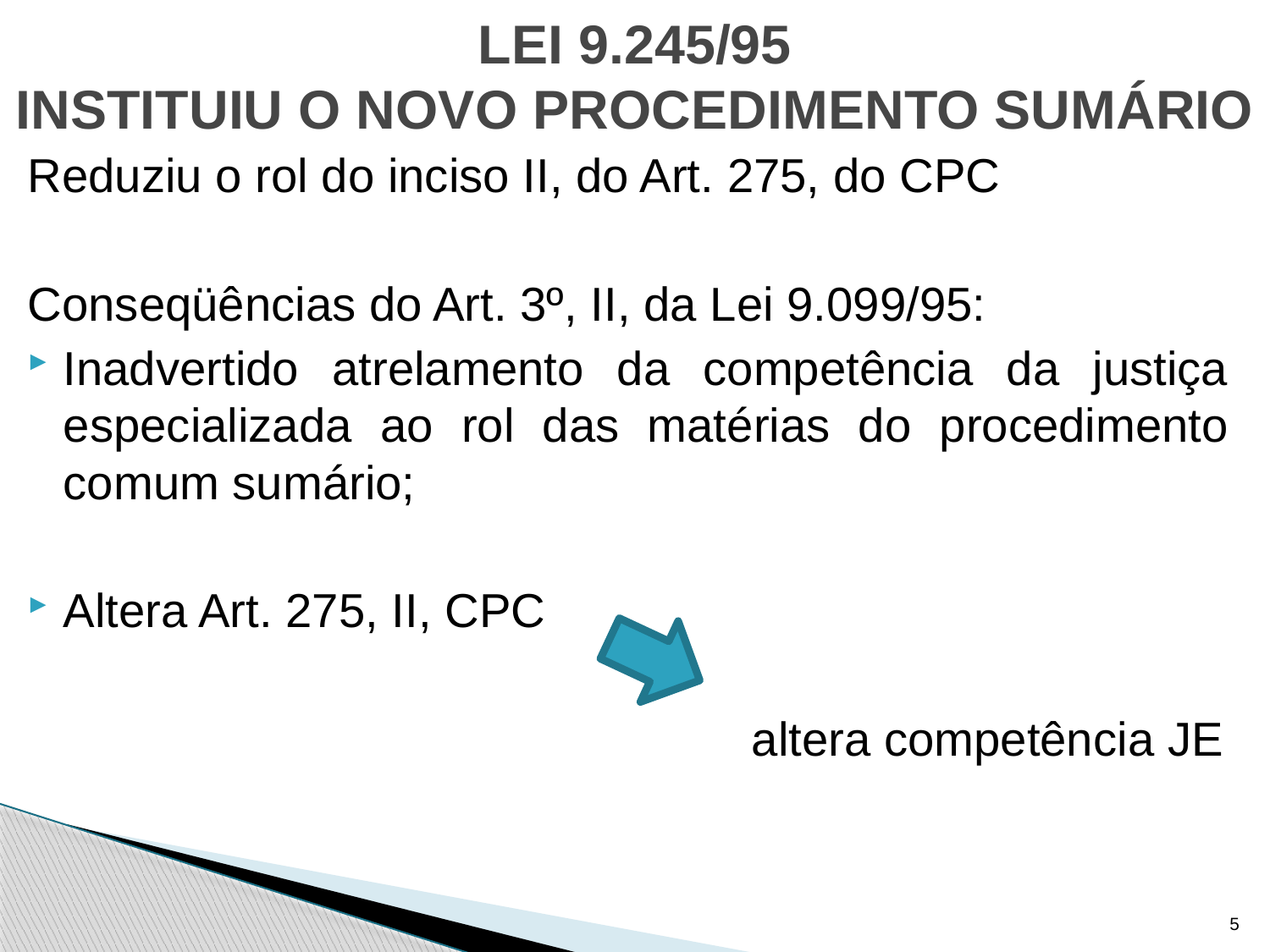

# LEI 9.245/95 INSTITUIU O NOVO PROCEDIMENTO SUMÁRIO
Reduziu o rol do inciso II, do Art. 275, do CPC

Conseqüências do Art. 3º, II, da Lei 9.099/95:
Inadvertido atrelamento da competência da justiça especializada ao rol das matérias do procedimento comum sumário;

Altera Art. 275, II, CPC

						    altera competência JE

5